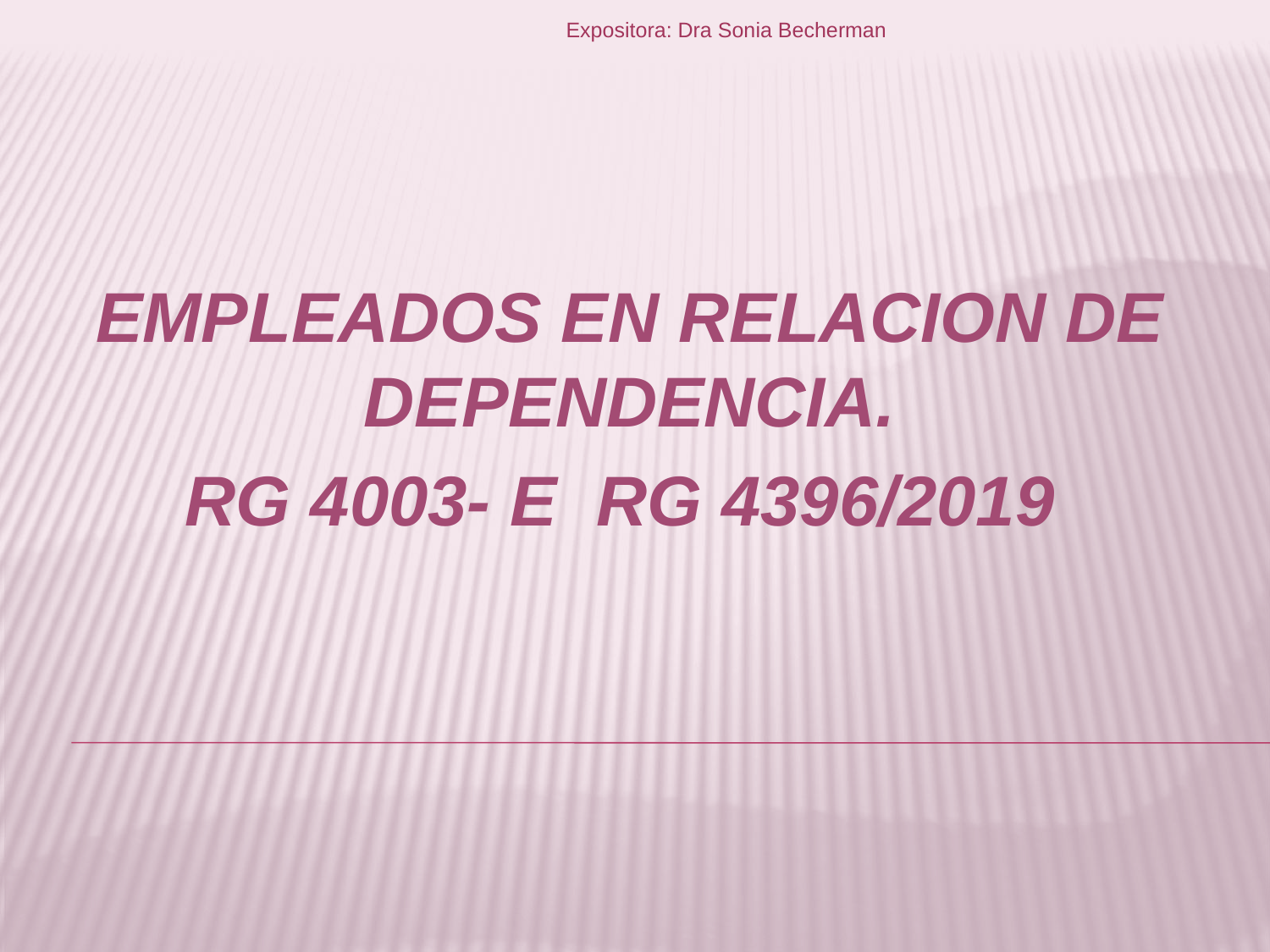

Expositora: Dra Sonia Becherman

EMPLEADOS EN RELACION DE DEPENDENCIA.
RG 4003- E  RG 4396/2019